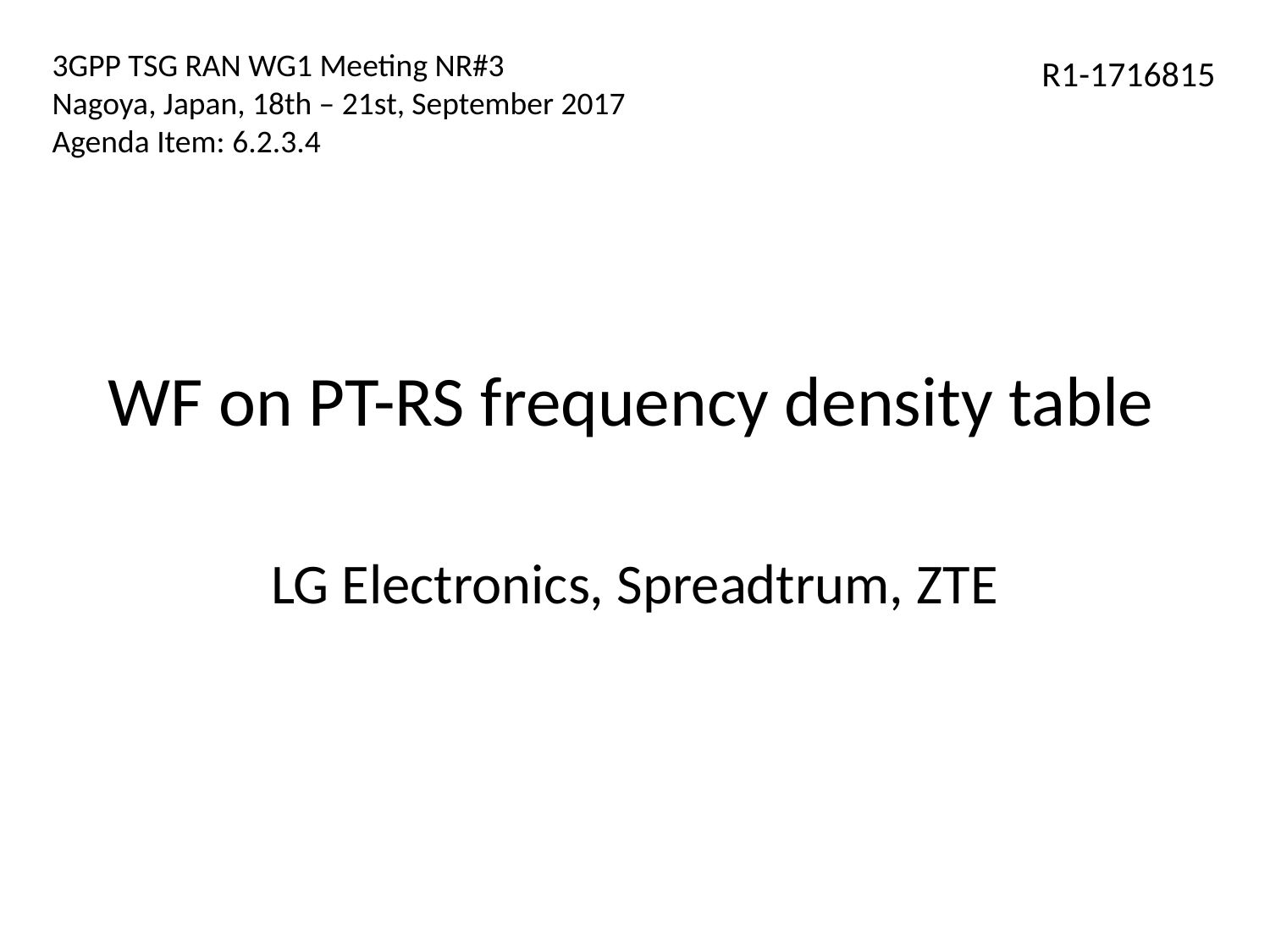

3GPP TSG RAN WG1 Meeting NR#3
Nagoya, Japan, 18th – 21st, September 2017
Agenda Item: 6.2.3.4
R1-1716815
WF on PT-RS frequency density table
LG Electronics, Spreadtrum, ZTE